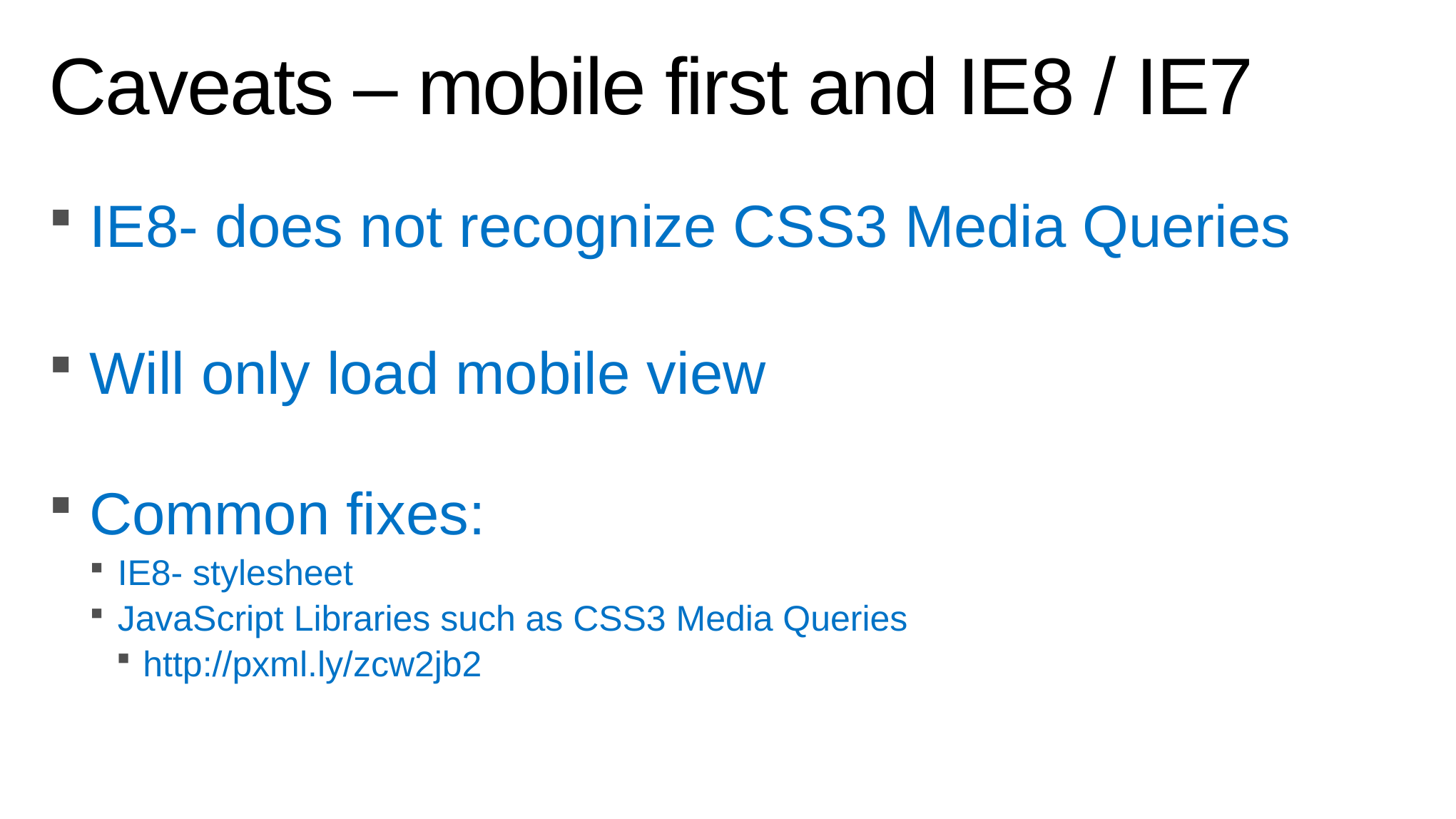

# Caveats – mobile first and IE8 / IE7
IE8- does not recognize CSS3 Media Queries
Will only load mobile view
Common fixes:
IE8- stylesheet
JavaScript Libraries such as CSS3 Media Queries
http://pxml.ly/zcw2jb2